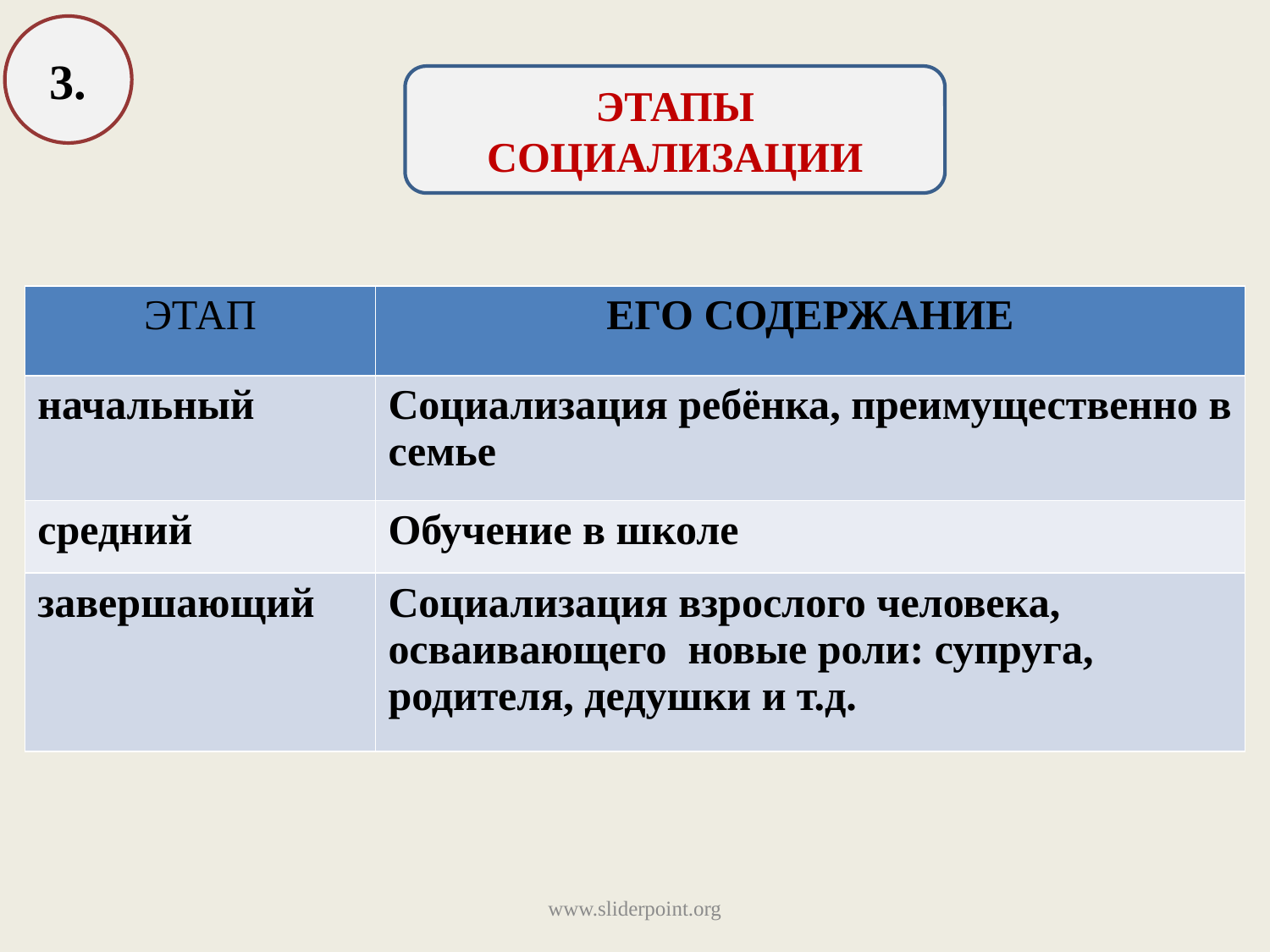

3.
ЭТАПЫ СОЦИАЛИЗАЦИИ
| ЭТАП | ЕГО СОДЕРЖАНИЕ |
| --- | --- |
| начальный | Социализация ребёнка, преимущественно в семье |
| средний | Обучение в школе |
| завершающий | Социализация взрослого человека, осваивающего новые роли: супруга, родителя, дедушки и т.д. |
www.sliderpoint.org